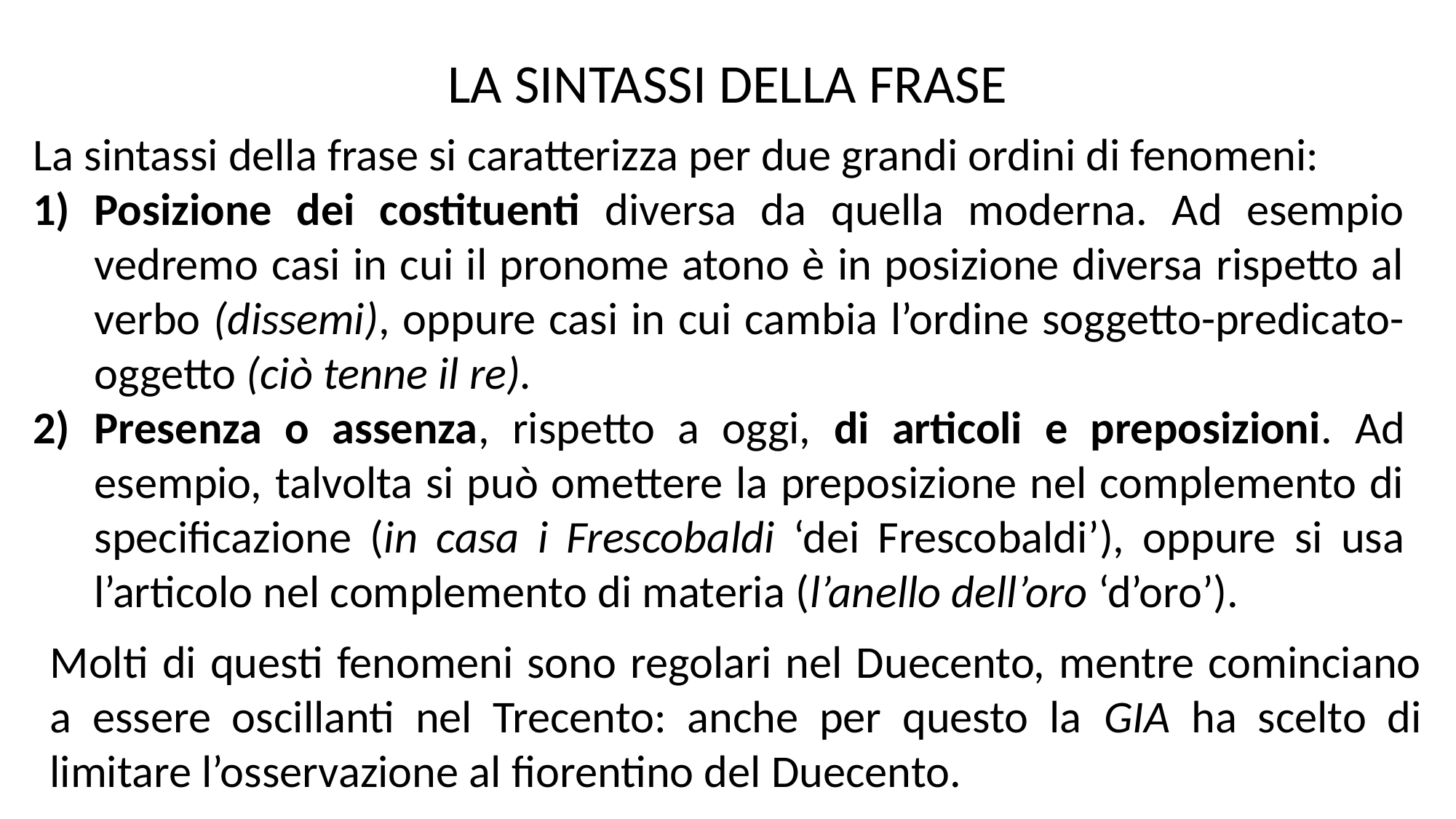

LA SINTASSI DELLA FRASE
La sintassi della frase si caratterizza per due grandi ordini di fenomeni:
Posizione dei costituenti diversa da quella moderna. Ad esempio vedremo casi in cui il pronome atono è in posizione diversa rispetto al verbo (dissemi), oppure casi in cui cambia l’ordine soggetto-predicato-oggetto (ciò tenne il re).
Presenza o assenza, rispetto a oggi, di articoli e preposizioni. Ad esempio, talvolta si può omettere la preposizione nel complemento di specificazione (in casa i Frescobaldi ‘dei Frescobaldi’), oppure si usa l’articolo nel complemento di materia (l’anello dell’oro ‘d’oro’).
Molti di questi fenomeni sono regolari nel Duecento, mentre cominciano a essere oscillanti nel Trecento: anche per questo la GIA ha scelto di limitare l’osservazione al fiorentino del Duecento.